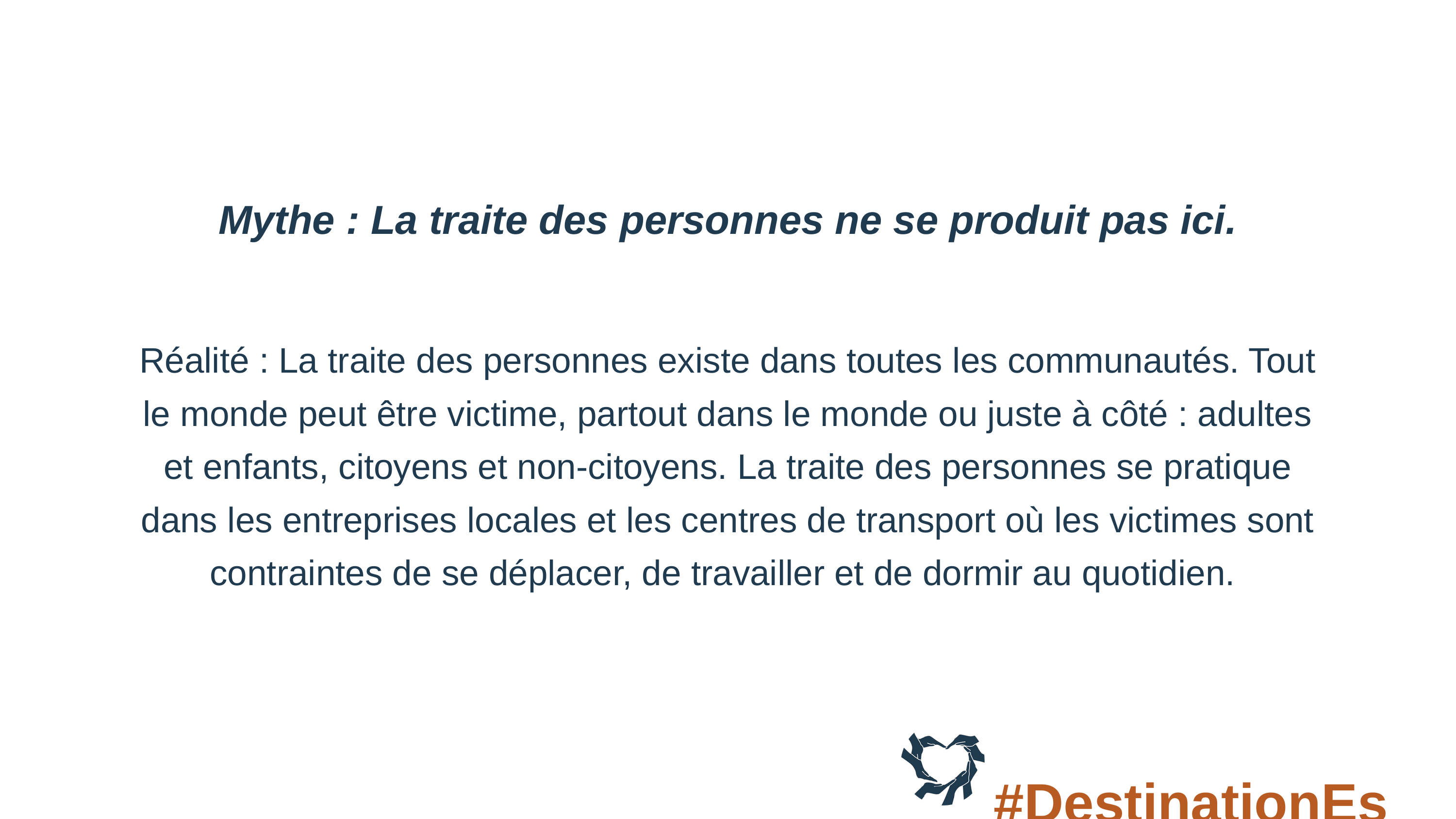

Mythe : La traite des personnes ne se produit pas ici.
Réalité : La traite des personnes existe dans toutes les communautés. Tout le monde peut être victime, partout dans le monde ou juste à côté : adultes et enfants, citoyens et non-citoyens. La traite des personnes se pratique dans les entreprises locales et les centres de transport où les victimes sont contraintes de se déplacer, de travailler et de dormir au quotidien.

#DestinationEspoir